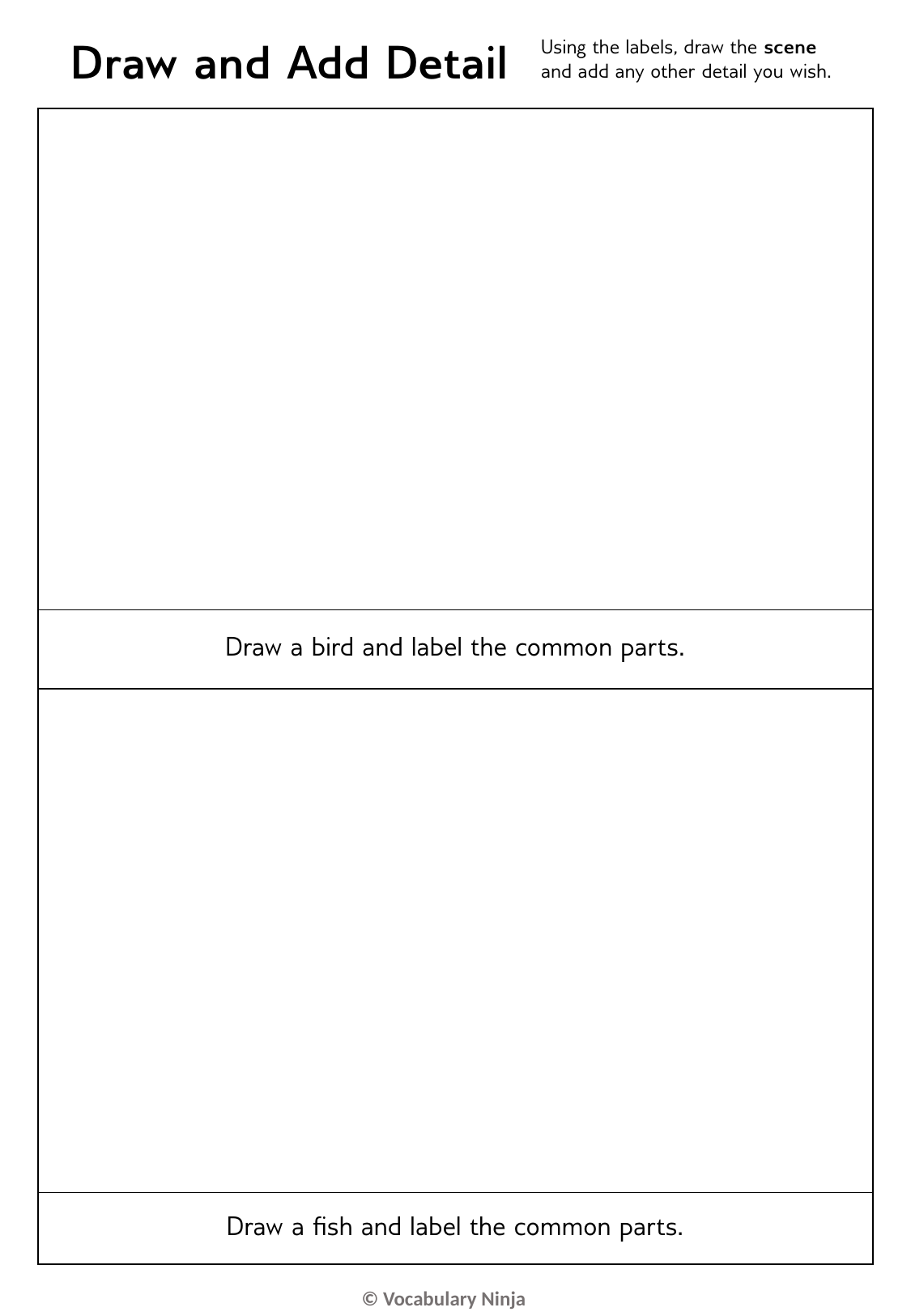

Draw and Add Detail
Using the labels, draw the scene and add any other detail you wish.
|  |
| --- |
| Draw a bird and label the common parts. |
|  |
| Draw a fish and label the common parts. |
© Vocabulary Ninja